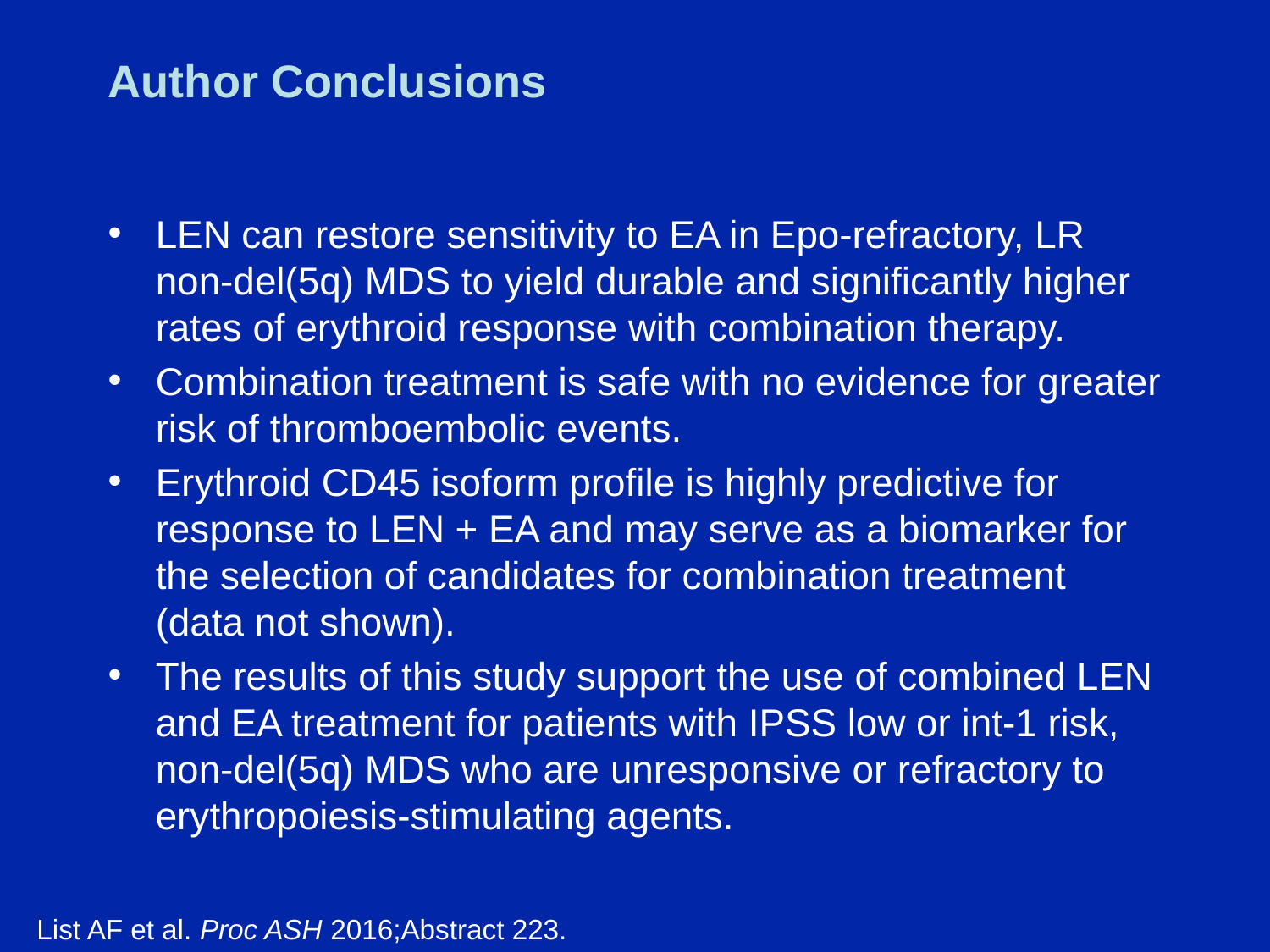

# Author Conclusions
LEN can restore sensitivity to EA in Epo-refractory, LR non-del(5q) MDS to yield durable and significantly higher rates of erythroid response with combination therapy.
Combination treatment is safe with no evidence for greater risk of thromboembolic events.
Erythroid CD45 isoform profile is highly predictive for response to LEN + EA and may serve as a biomarker for the selection of candidates for combination treatment (data not shown).
The results of this study support the use of combined LEN and EA treatment for patients with IPSS low or int-1 risk, non-del(5q) MDS who are unresponsive or refractory to erythropoiesis-stimulating agents.
List AF et al. Proc ASH 2016;Abstract 223.